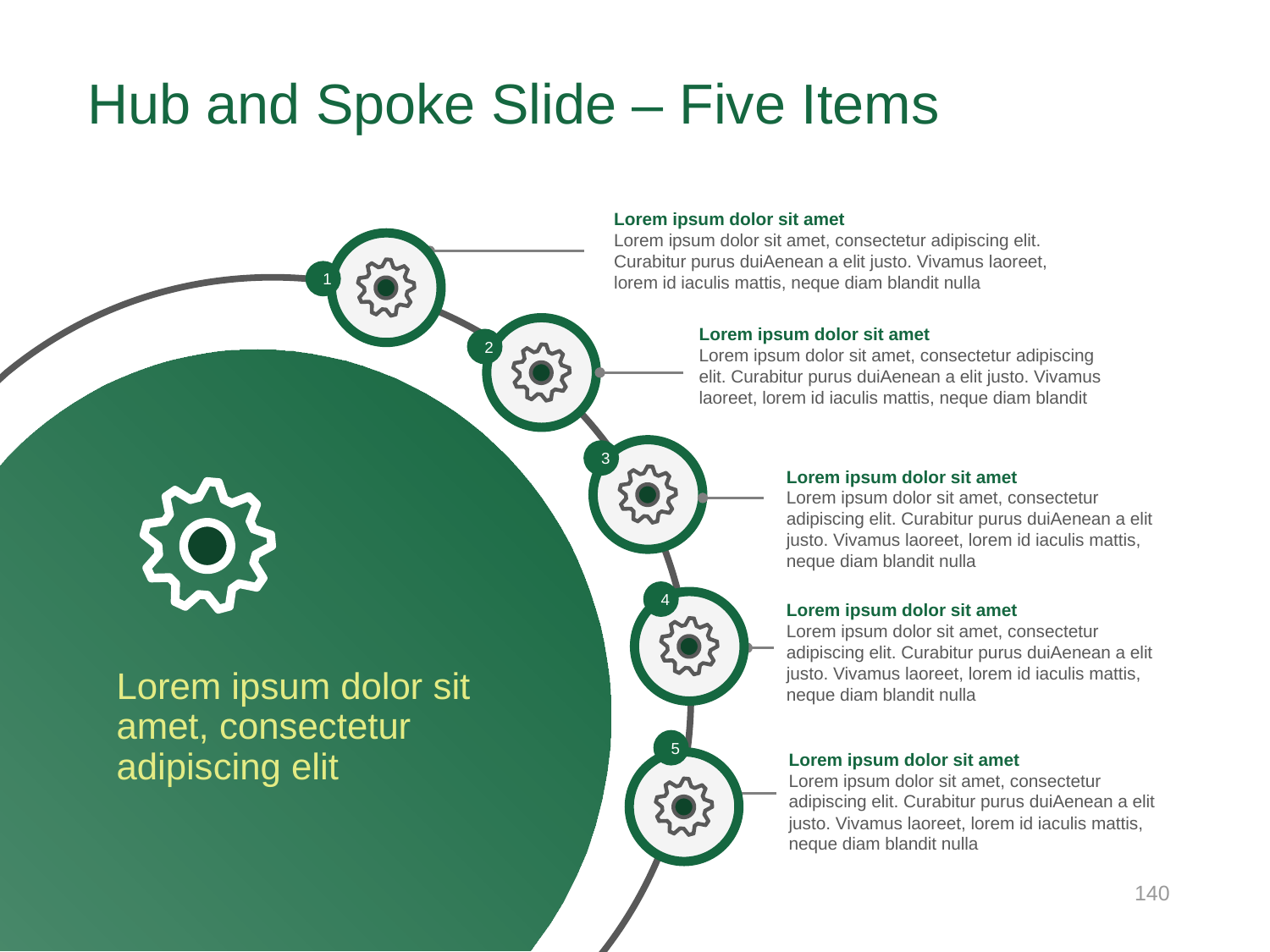

# Hub and Spoke Slide – Five Items

Lorem ipsum dolor sit amet
Lorem ipsum dolor sit amet, consectetur adipiscing elit. Curabitur purus duiAenean a elit justo. Vivamus laoreet, lorem id iaculis mattis, neque diam blandit nulla

1

Lorem ipsum dolor sit amet
Lorem ipsum dolor sit amet, consectetur adipiscing elit. Curabitur purus duiAenean a elit justo. Vivamus laoreet, lorem id iaculis mattis, neque diam blandit

2

3

Lorem ipsum dolor sit amet
Lorem ipsum dolor sit amet, consectetur adipiscing elit. Curabitur purus duiAenean a elit justo. Vivamus laoreet, lorem id iaculis mattis, neque diam blandit nulla
4

Lorem ipsum dolor sit amet
Lorem ipsum dolor sit amet, consectetur adipiscing elit. Curabitur purus duiAenean a elit justo. Vivamus laoreet, lorem id iaculis mattis, neque diam blandit nulla

Lorem ipsum dolor sit amet, consectetur adipiscing elit
5

Lorem ipsum dolor sit amet
Lorem ipsum dolor sit amet, consectetur adipiscing elit. Curabitur purus duiAenean a elit justo. Vivamus laoreet, lorem id iaculis mattis, neque diam blandit nulla
140
140